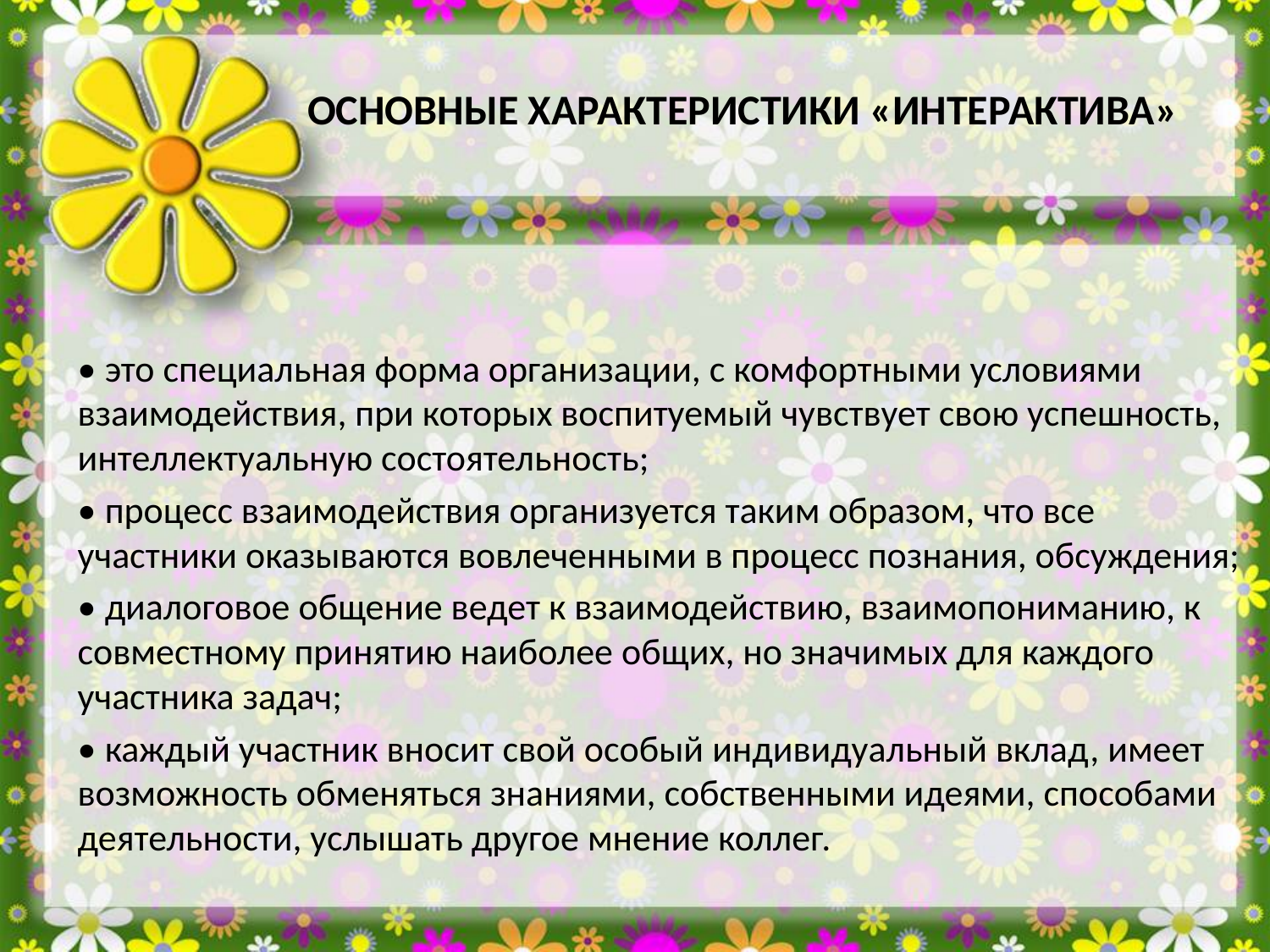

ОСНОВНЫЕ ХАРАКТЕРИСТИКИ «ИНТЕРАКТИВА»

• это специальная форма организации, с комфортными условиями взаимодействия, при которых воспитуемый чувствует свою успешность, интеллектуальную состоятельность;
• процесс взаимодействия организуется таким образом, что все участники оказываются вовлеченными в процесс познания, обсуждения;
• диалоговое общение ведет к взаимодействию, взаимопониманию, к совместному принятию наиболее общих, но значимых для каждого участника задач;
• каждый участник вносит свой особый индивидуальный вклад, имеет возможность обменяться знаниями, собственными идеями, способами деятельности, услышать другое мнение коллег.